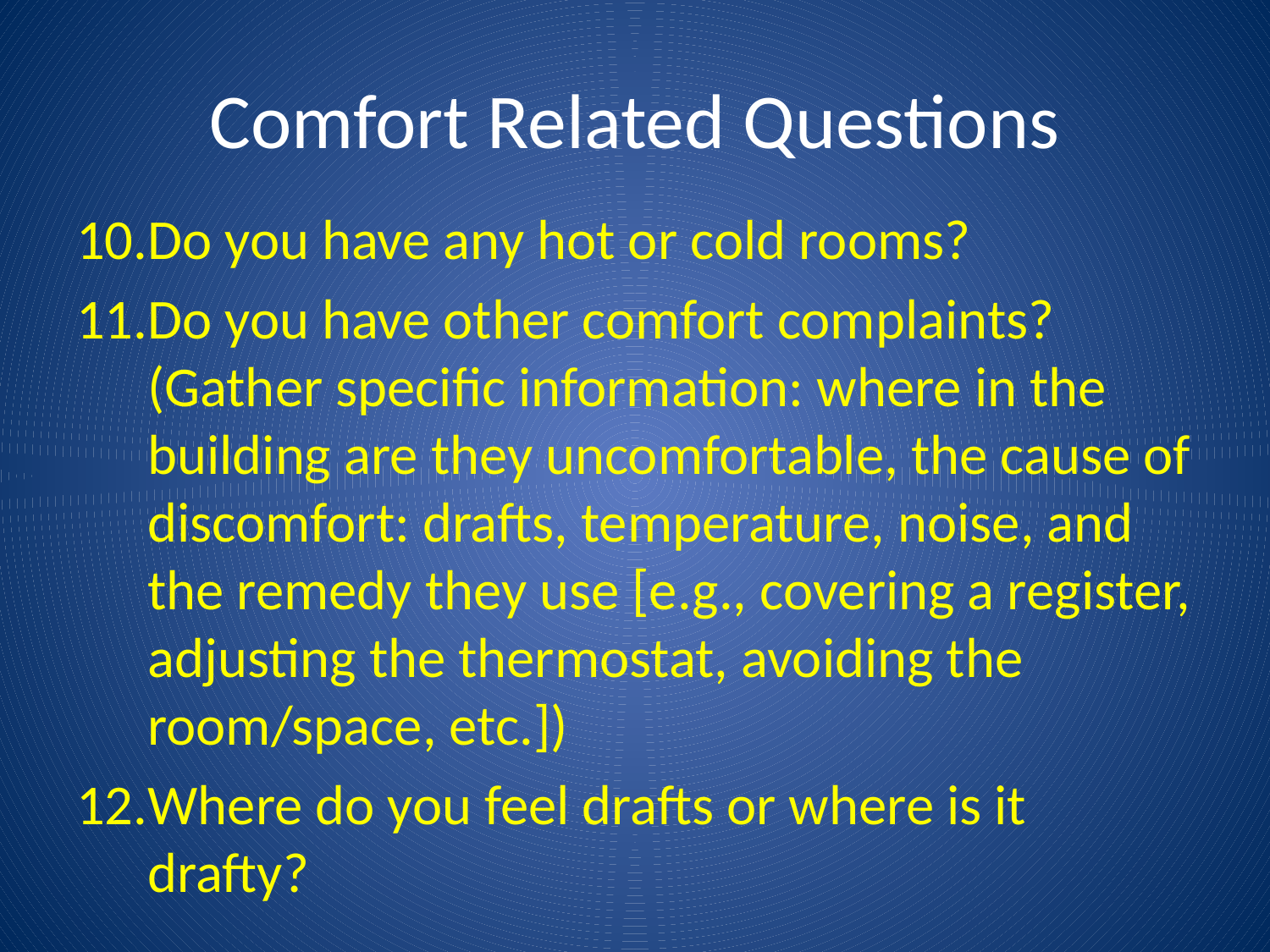

# Comfort Related Questions
Do you have any hot or cold rooms?
Do you have other comfort complaints? (Gather specific information: where in the building are they uncomfortable, the cause of discomfort: drafts, temperature, noise, and the remedy they use [e.g., covering a register, adjusting the thermostat, avoiding the room/space, etc.])
Where do you feel drafts or where is it drafty?